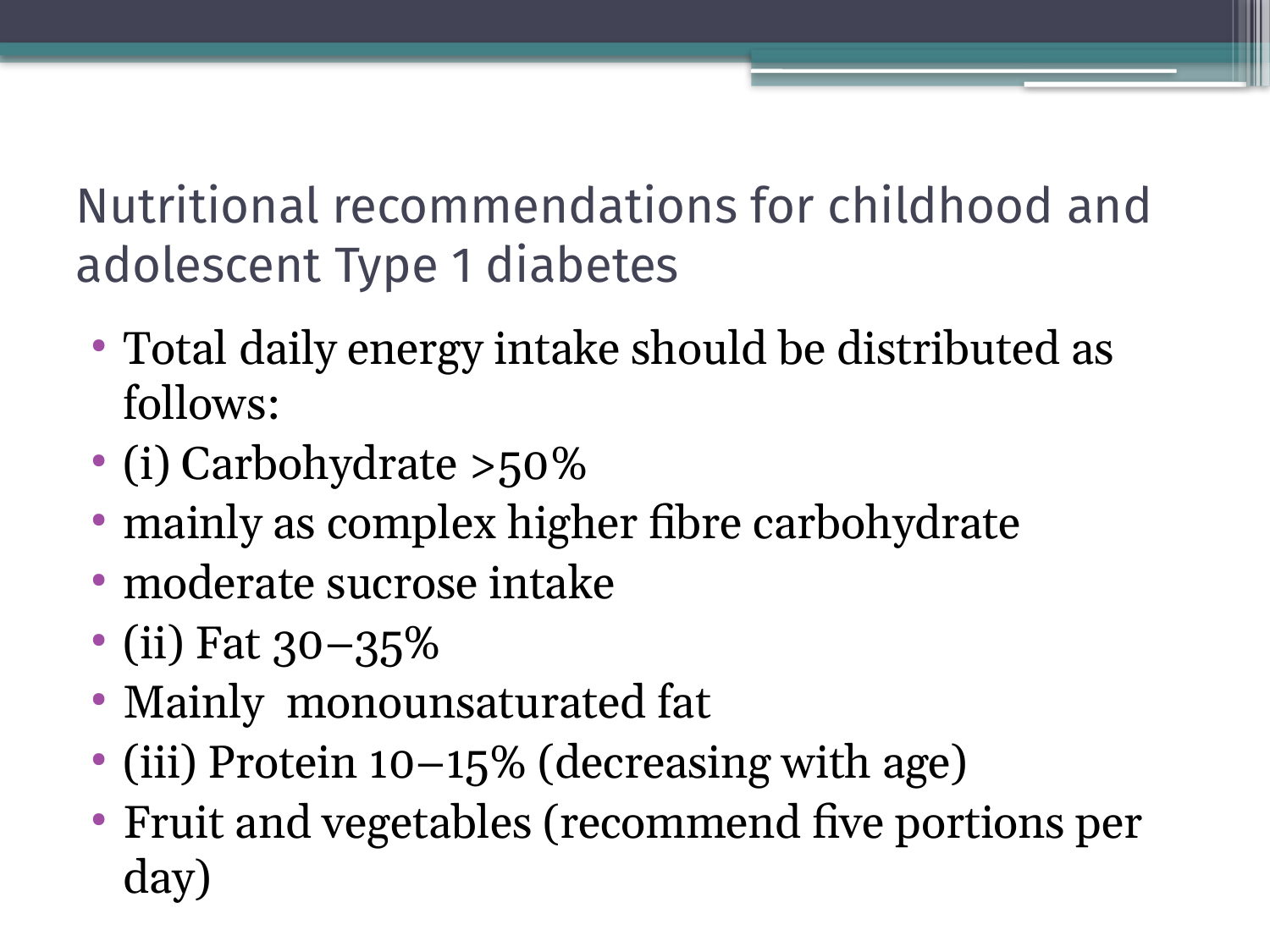

# Nutritional recommendations for childhood and adolescent Type 1 diabetes
Total daily energy intake should be distributed as follows:
(i) Carbohydrate >50%
mainly as complex higher ﬁbre carbohydrate
moderate sucrose intake
(ii) Fat 30–35%
Mainly  monounsaturated fat
(iii) Protein 10–15% (decreasing with age)
Fruit and vegetables (recommend ﬁve portions per day)